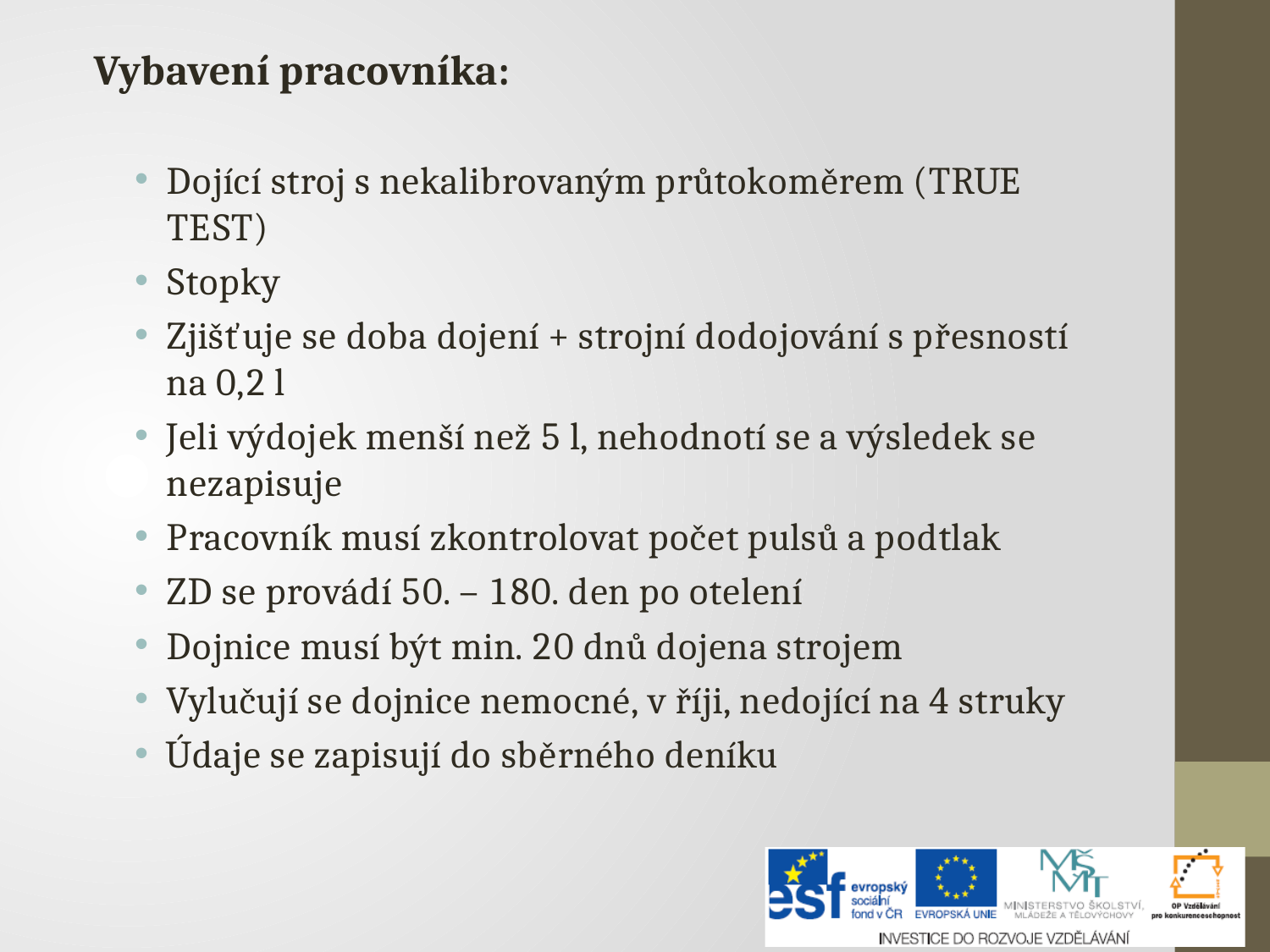

Vybavení pracovníka:

Dojící stroj s nekalibrovaným průtokoměrem (TRUE TEST)
Stopky
Zjišťuje se doba dojení + strojní dodojování s přesností na 0,2 l
Jeli výdojek menší než 5 l, nehodnotí se a výsledek se nezapisuje
Pracovník musí zkontrolovat počet pulsů a podtlak
ZD se provádí 50. – 180. den po otelení
Dojnice musí být min. 20 dnů dojena strojem
Vylučují se dojnice nemocné, v říji, nedojící na 4 struky
Údaje se zapisují do sběrného deníku